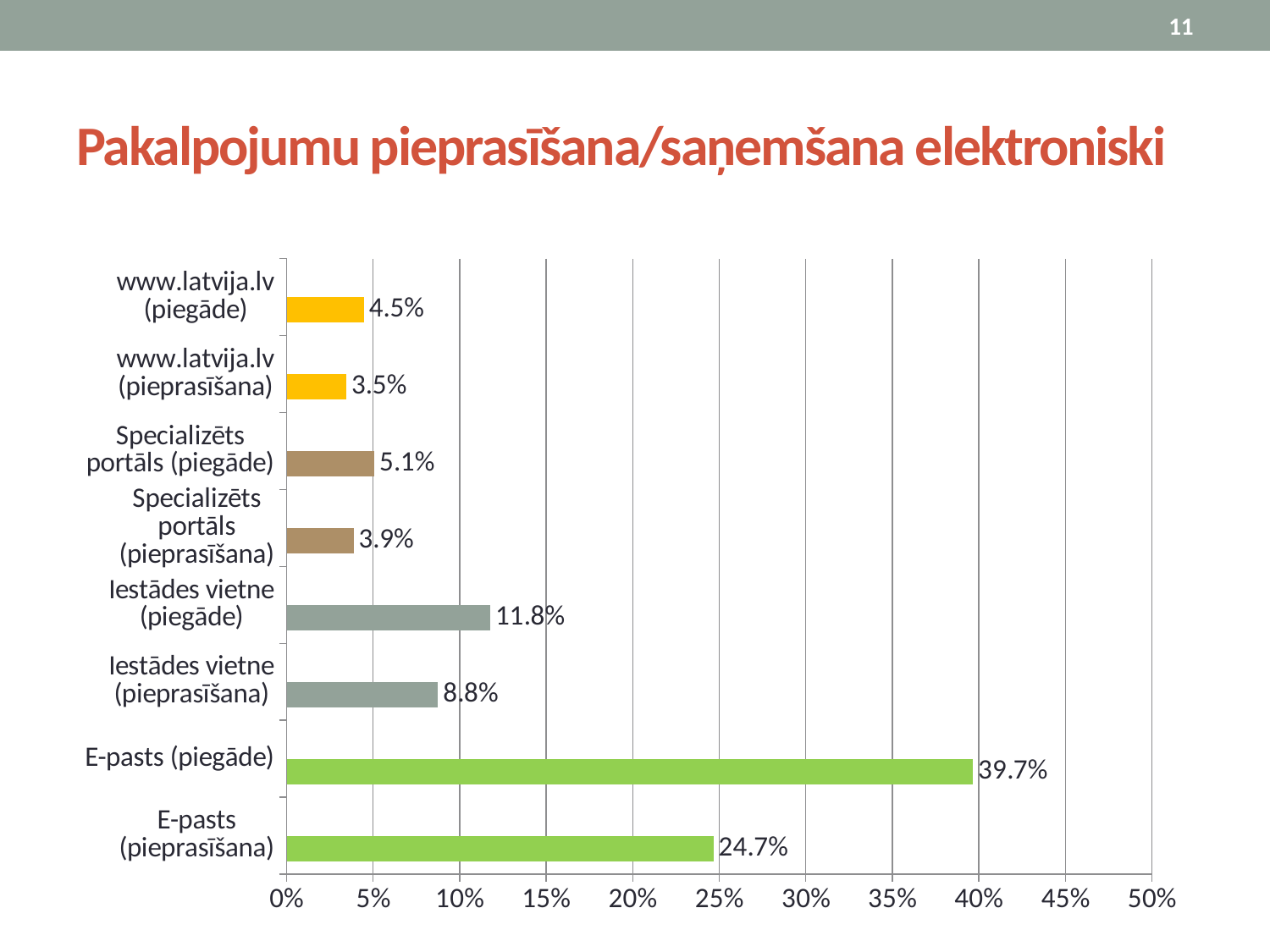

11
# Pakalpojumu pieprasīšana/saņemšana elektroniski

### Chart

| Category |  |  |
|---|---|---|
| E-pasts (pieprasīšana) | 0.24660291897332665 | None |
| E-pasts (piegāde) | 0.39657775541016616 | None |
| Iestādes vietne (pieprasīšana) | 0.08756919979869152 | None |
| Iestādes vietne (piegāde) | 0.11776547559134373 | None |
| Specializēts portāls (pieprasīšana) | 0.038751887267237044 | None |
| Specializēts portāls (piegāde) | 0.050830397584297936 | None |
| www.latvija.lv (pieprasīšana) | 0.03472571716155008 | None |
| www.latvija.lv (piegāde) | 0.04479114242576748 | None |